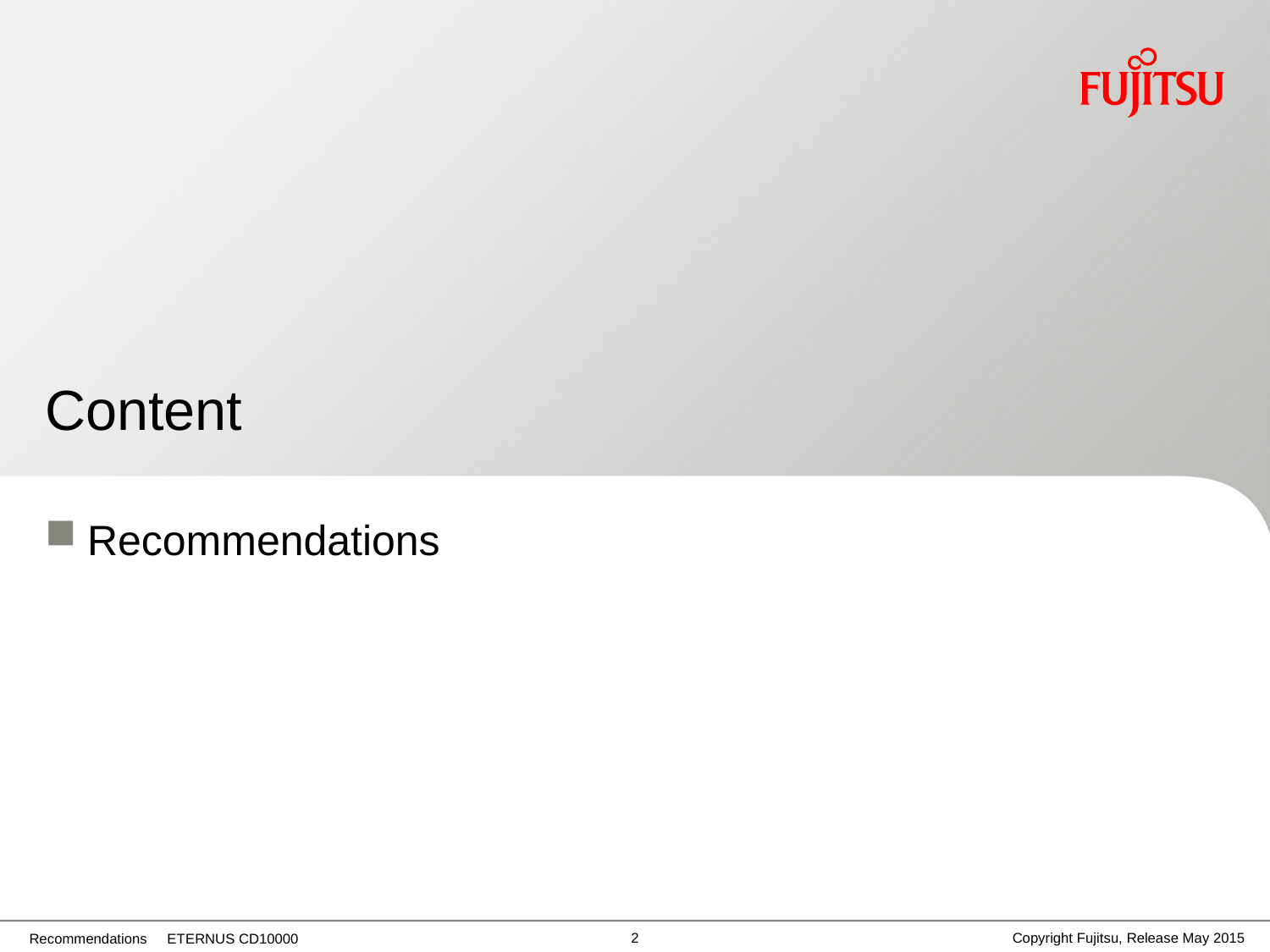

# Content
Recommendations
2
Copyright Fujitsu, Release May 2015
Recommendations     ETERNUS CD10000